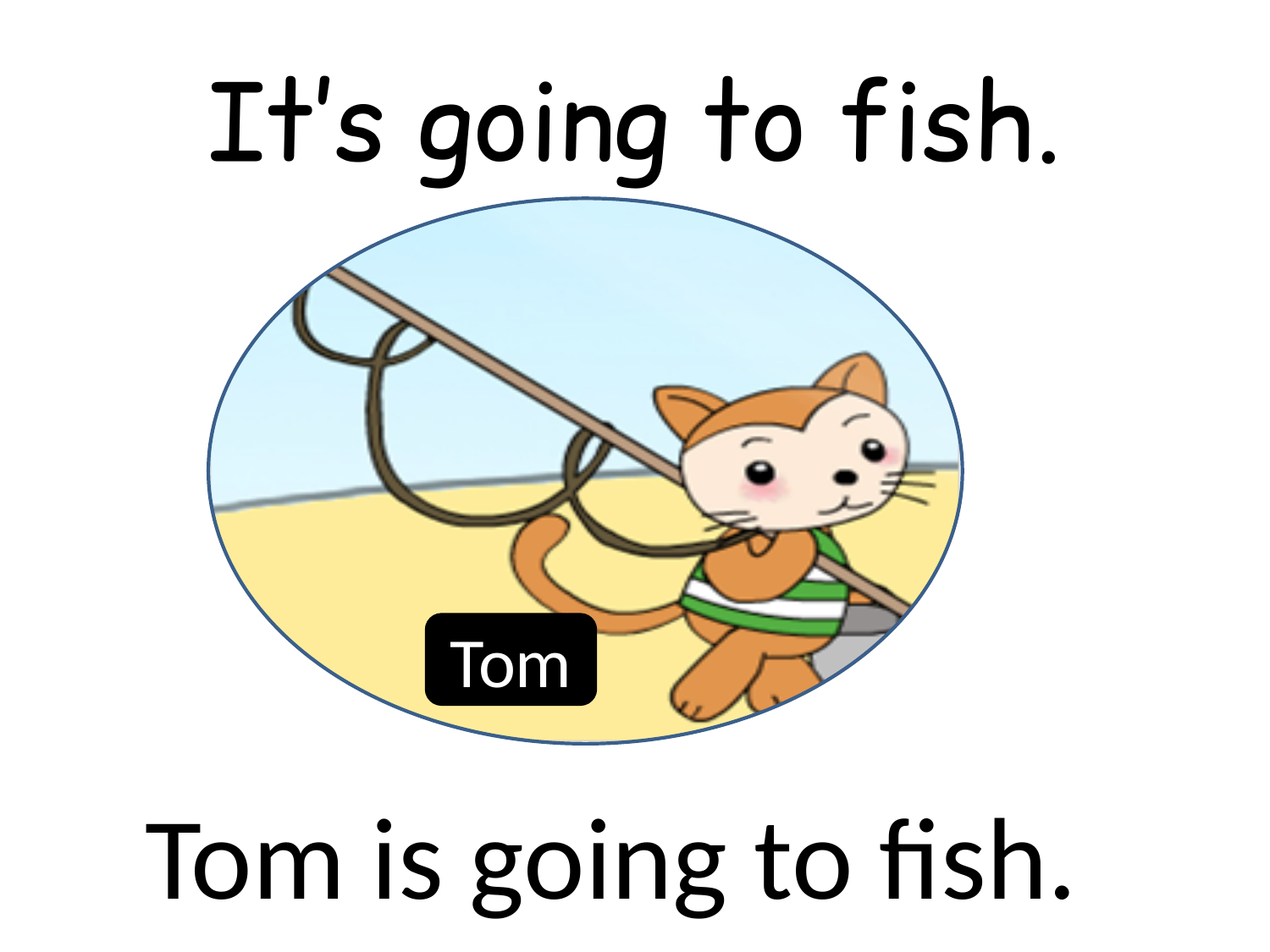

# It’s going to fish.

Tom
Tom is going to fish.